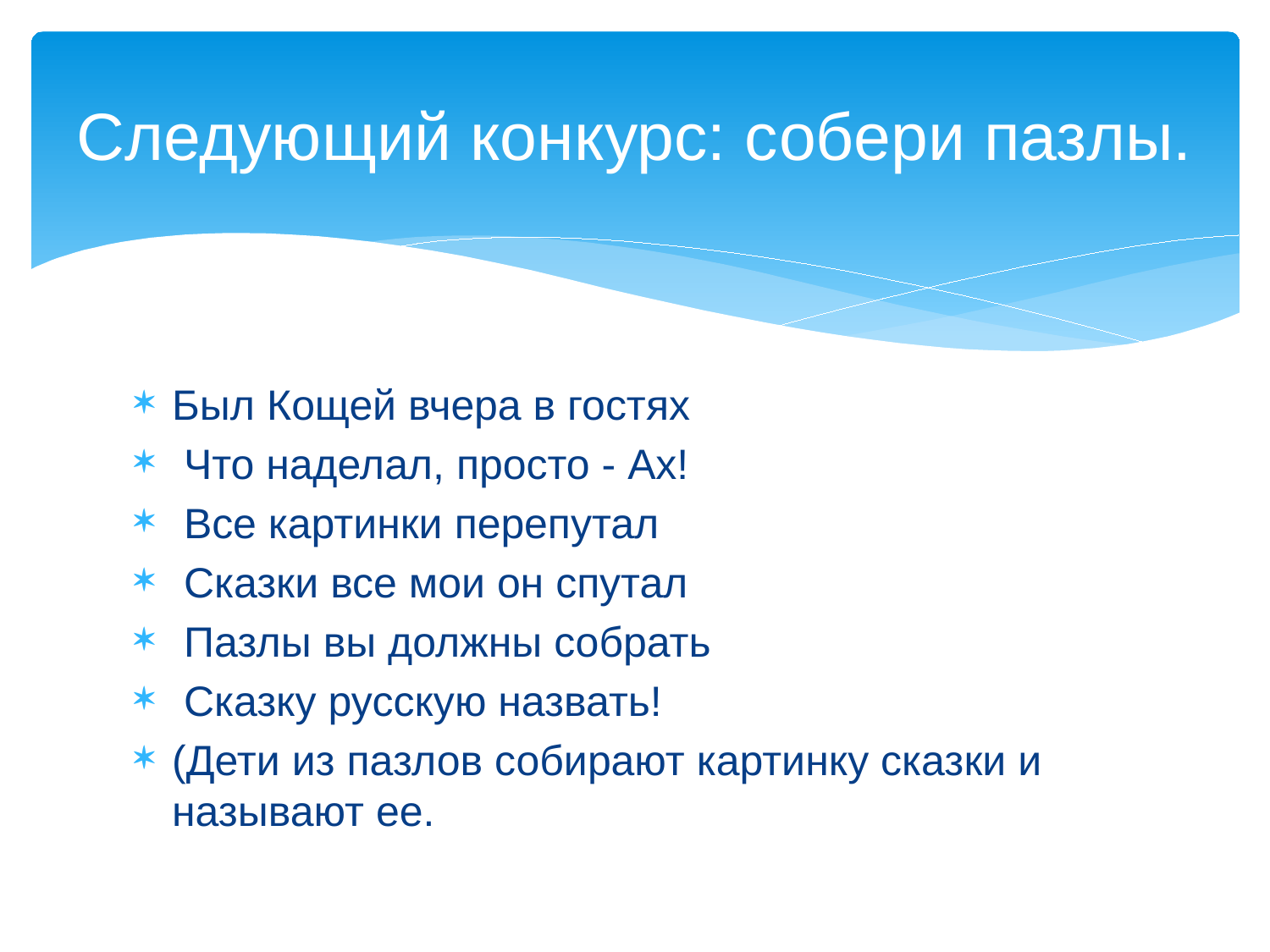

# Следующий конкурс: собери пазлы.
Был Кощей вчера в гостях
 Что наделал, просто - Ах!
 Все картинки перепутал
 Сказки все мои он спутал
 Пазлы вы должны собрать
 Сказку русскую назвать!
(Дети из пазлов собирают картинку сказки и называют ее.